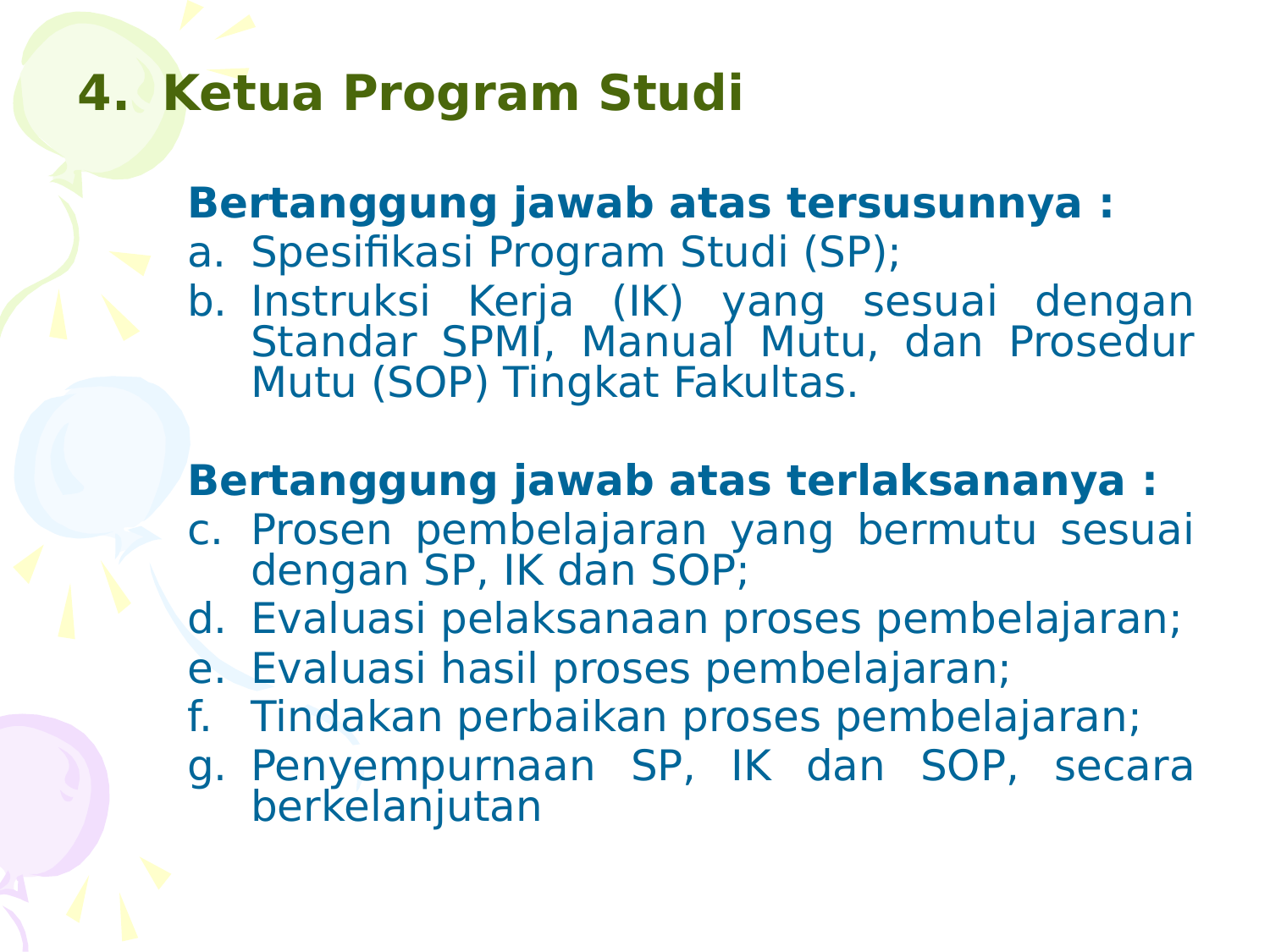

Ketua Program Studi

Bertanggung jawab atas tersusunnya :
Spesifikasi Program Studi (SP);
Instruksi Kerja (IK) yang sesuai dengan Standar SPMI, Manual Mutu, dan Prosedur Mutu (SOP) Tingkat Fakultas.

Bertanggung jawab atas terlaksananya :
Prosen pembelajaran yang bermutu sesuai dengan SP, IK dan SOP;
Evaluasi pelaksanaan proses pembelajaran;
Evaluasi hasil proses pembelajaran;
Tindakan perbaikan proses pembelajaran;
Penyempurnaan SP, IK dan SOP, secara berkelanjutan